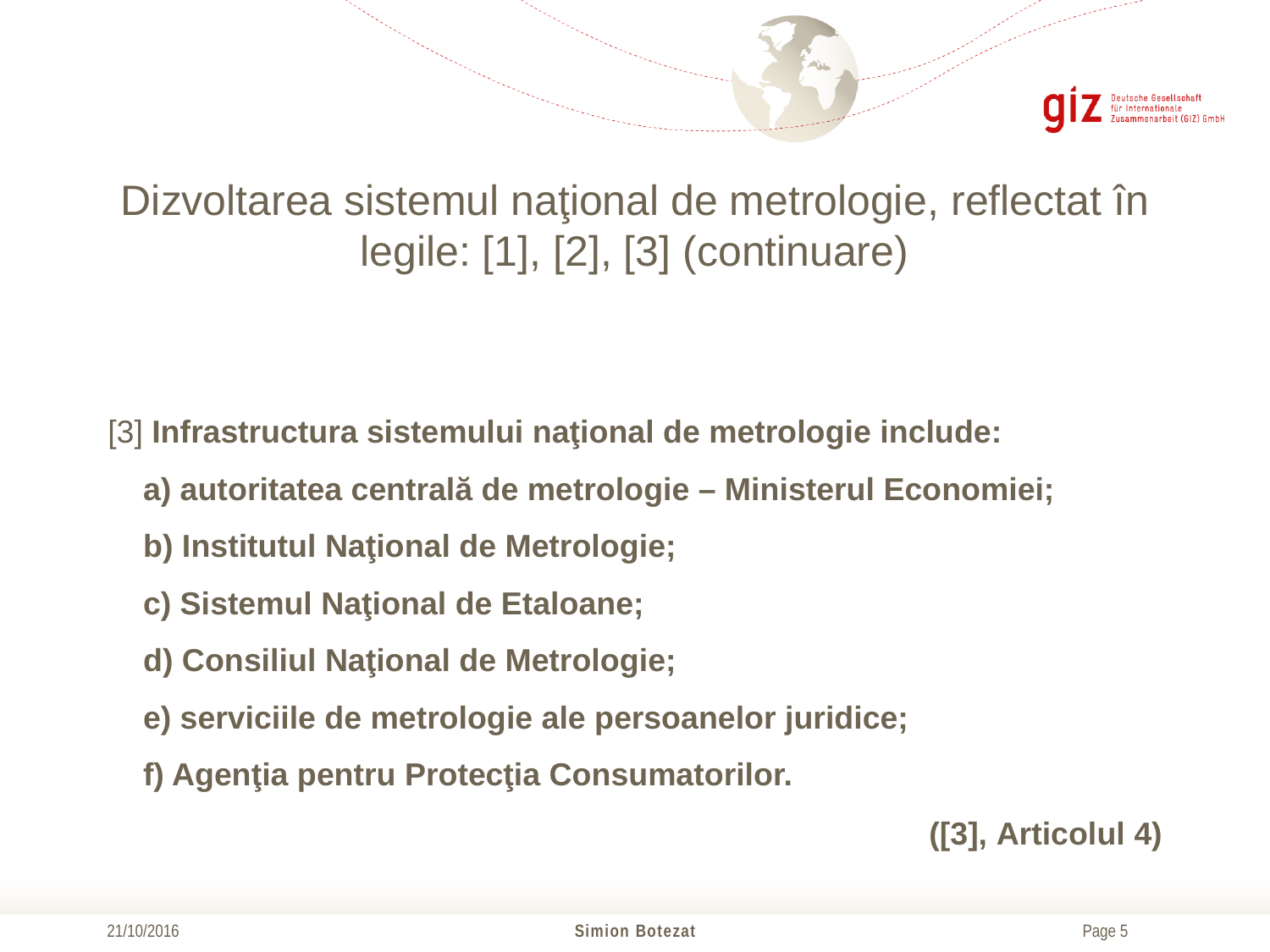

# Dizvoltarea sistemul naţional de metrologie, reflectat în legile: [1], [2], [3] (continuare)
[3] Infrastructura sistemului naţional de metrologie include:
    a) autoritatea centrală de metrologie – Ministerul Economiei;
    b) Institutul Naţional de Metrologie;
    c) Sistemul Naţional de Etaloane; 
    d) Consiliul Naţional de Metrologie; 
    e) serviciile de metrologie ale persoanelor juridice; 
    f) Agenţia pentru Protecţia Consumatorilor.
([3], Articolul 4)

21/10/2016
Simion Botezat